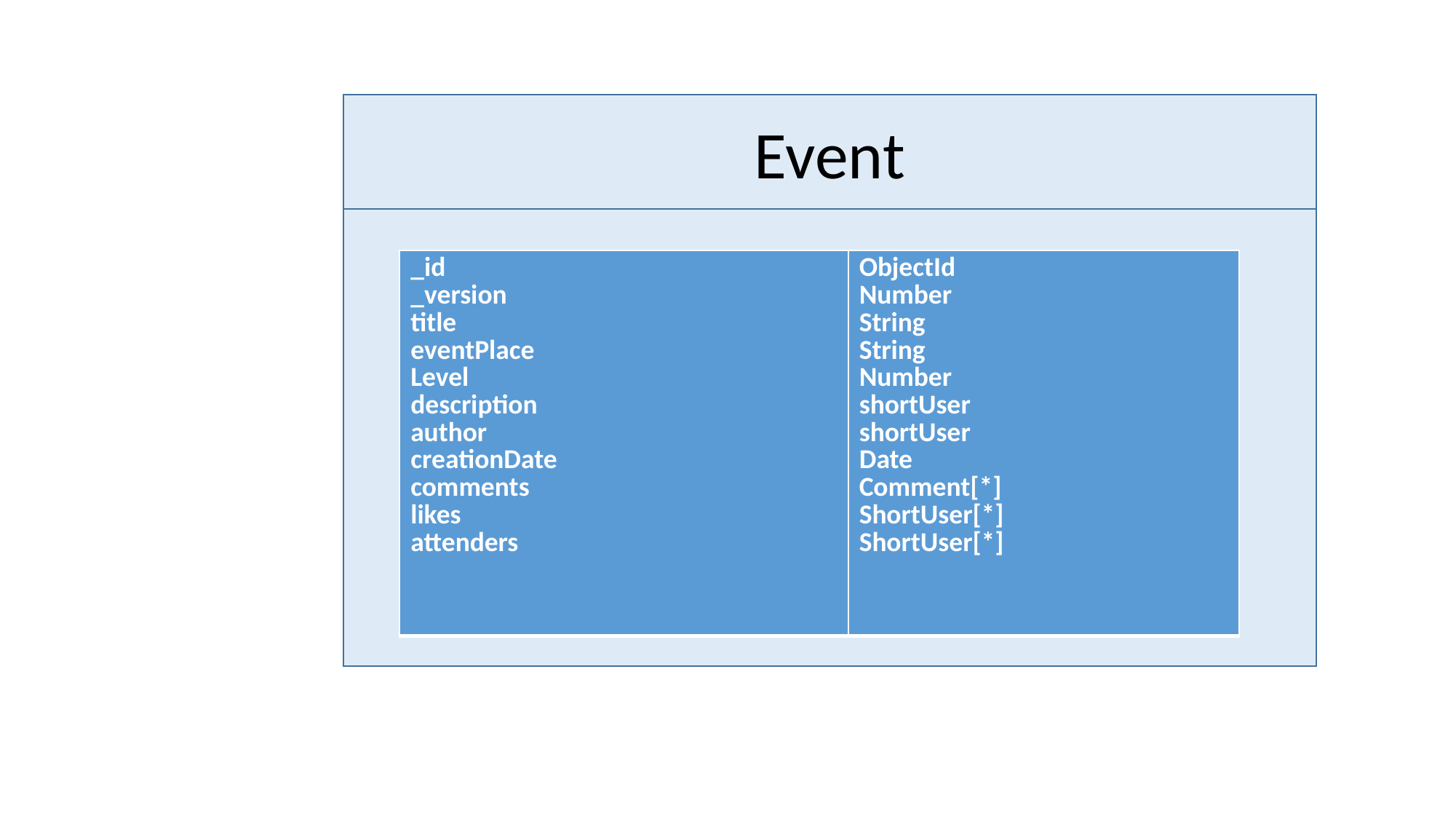

Event
| \_id \_version title eventPlace Level description author creationDate comments likes attenders | ObjectId Number String String Number shortUser shortUser Date Comment[\*] ShortUser[\*] ShortUser[\*] |
| --- | --- |